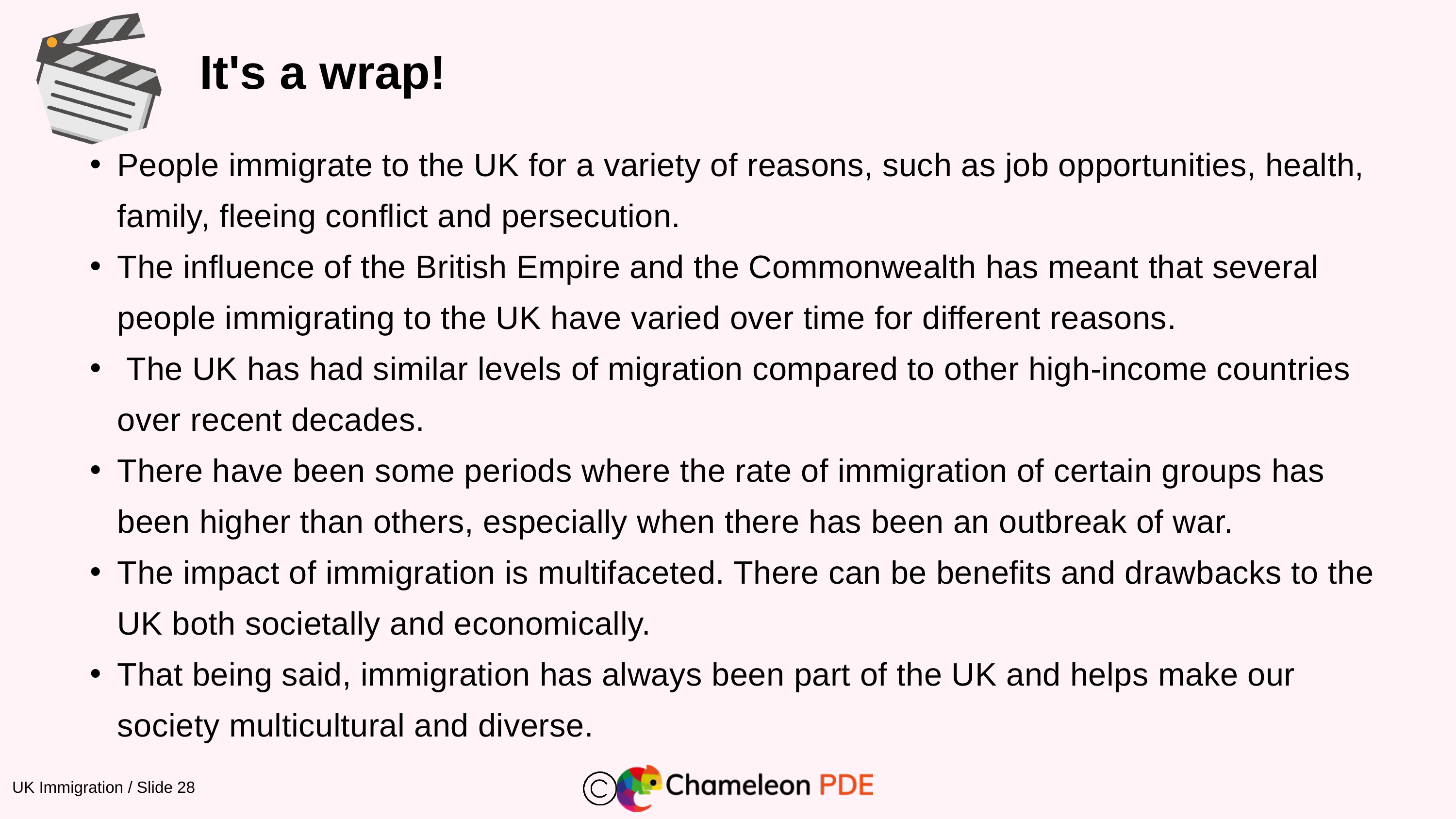

It's a wrap!

People immigrate to the UK for a variety of reasons, such as job opportunities, health, family, fleeing conflict and persecution.
The influence of the British Empire and the Commonwealth has meant that several people immigrating to the UK have varied over time for different reasons.
 The UK has had similar levels of migration compared to other high-income countries over recent decades.
There have been some periods where the rate of immigration of certain groups has been higher than others, especially when there has been an outbreak of war.
The impact of immigration is multifaceted. There can be benefits and drawbacks to the UK both societally and economically.
That being said, immigration has always been part of the UK and helps make our society multicultural and diverse.

UK Immigration / Slide 28